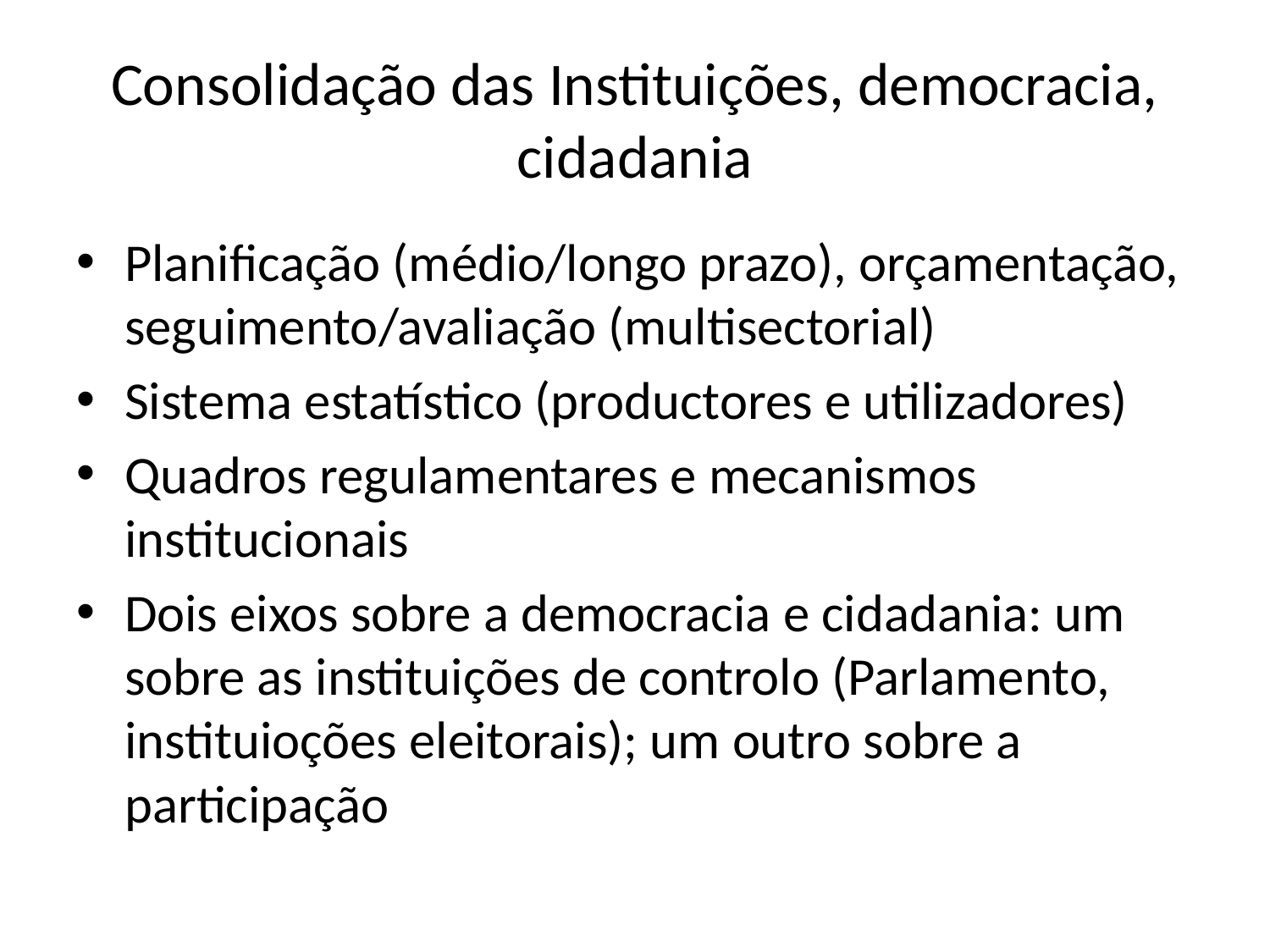

# Consolidação das Instituições, democracia, cidadania
Planificação (médio/longo prazo), orçamentação, seguimento/avaliação (multisectorial)
Sistema estatístico (productores e utilizadores)
Quadros regulamentares e mecanismos institucionais
Dois eixos sobre a democracia e cidadania: um sobre as instituições de controlo (Parlamento, instituioções eleitorais); um outro sobre a participação